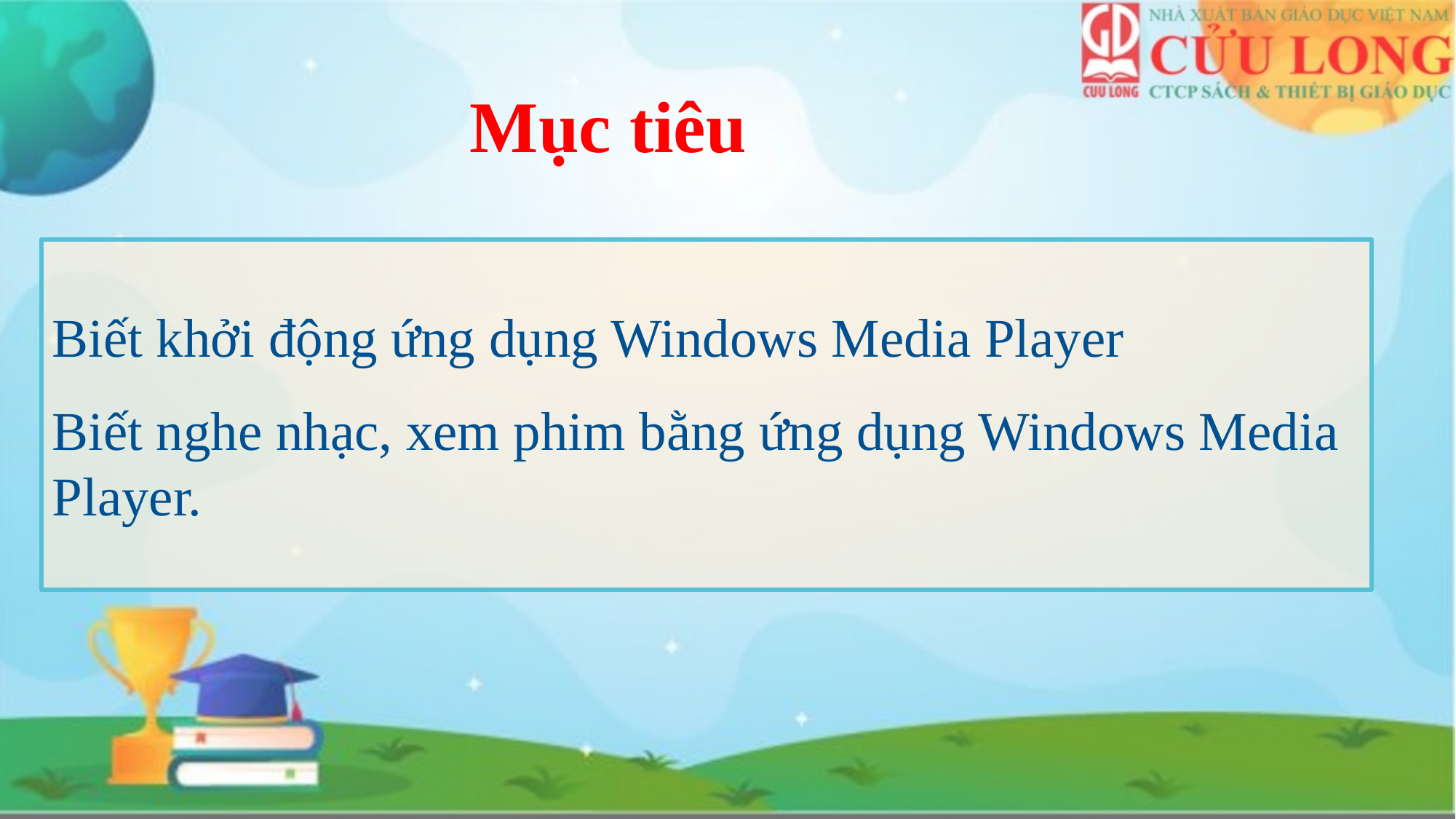

# Mục tiêu
Biết khởi động ứng dụng Windows Media Player
Biết nghe nhạc, xem phim bằng ứng dụng Windows Media Player.